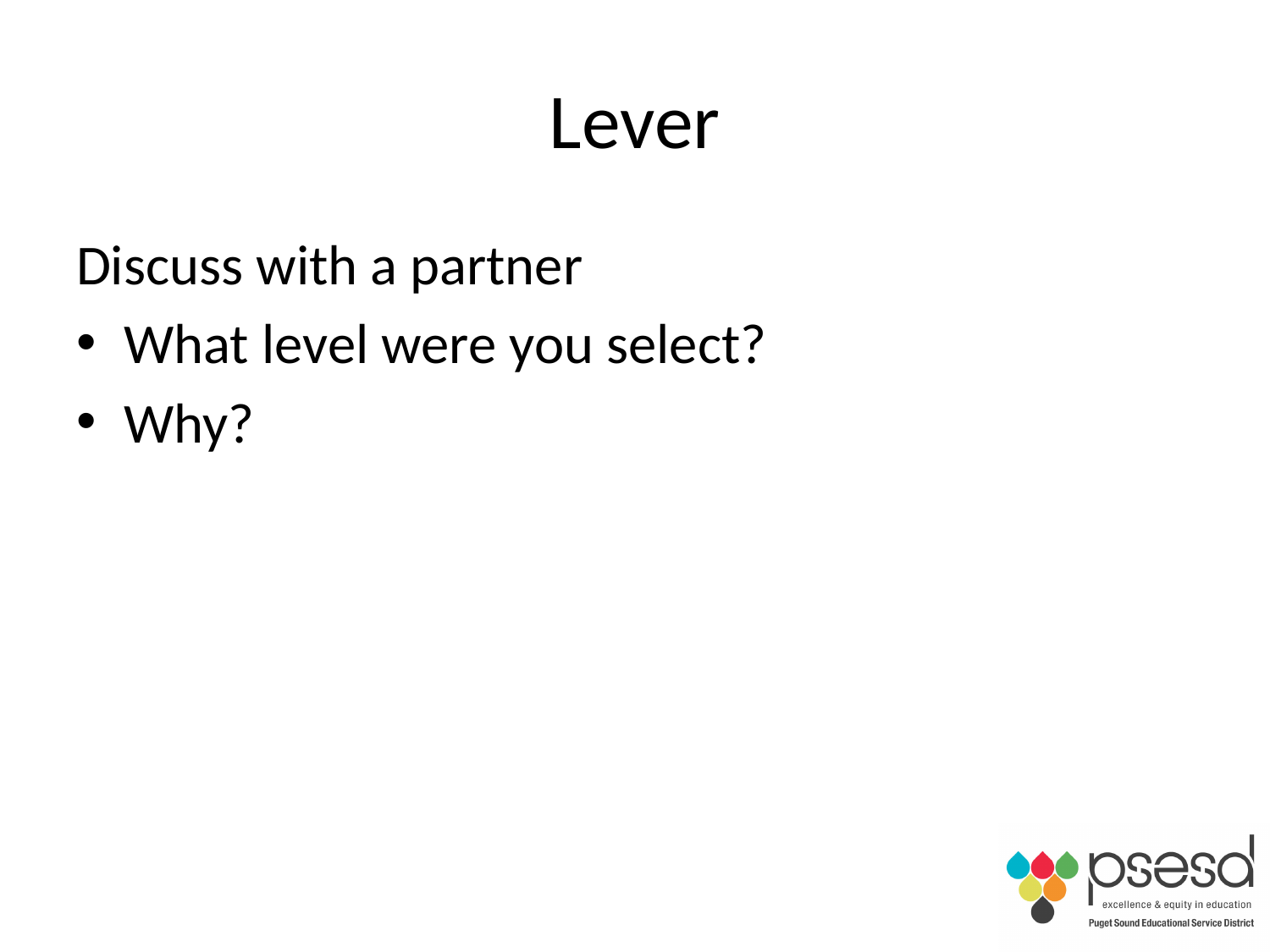

# Lever
Discuss with a partner
What level were you select?
Why?